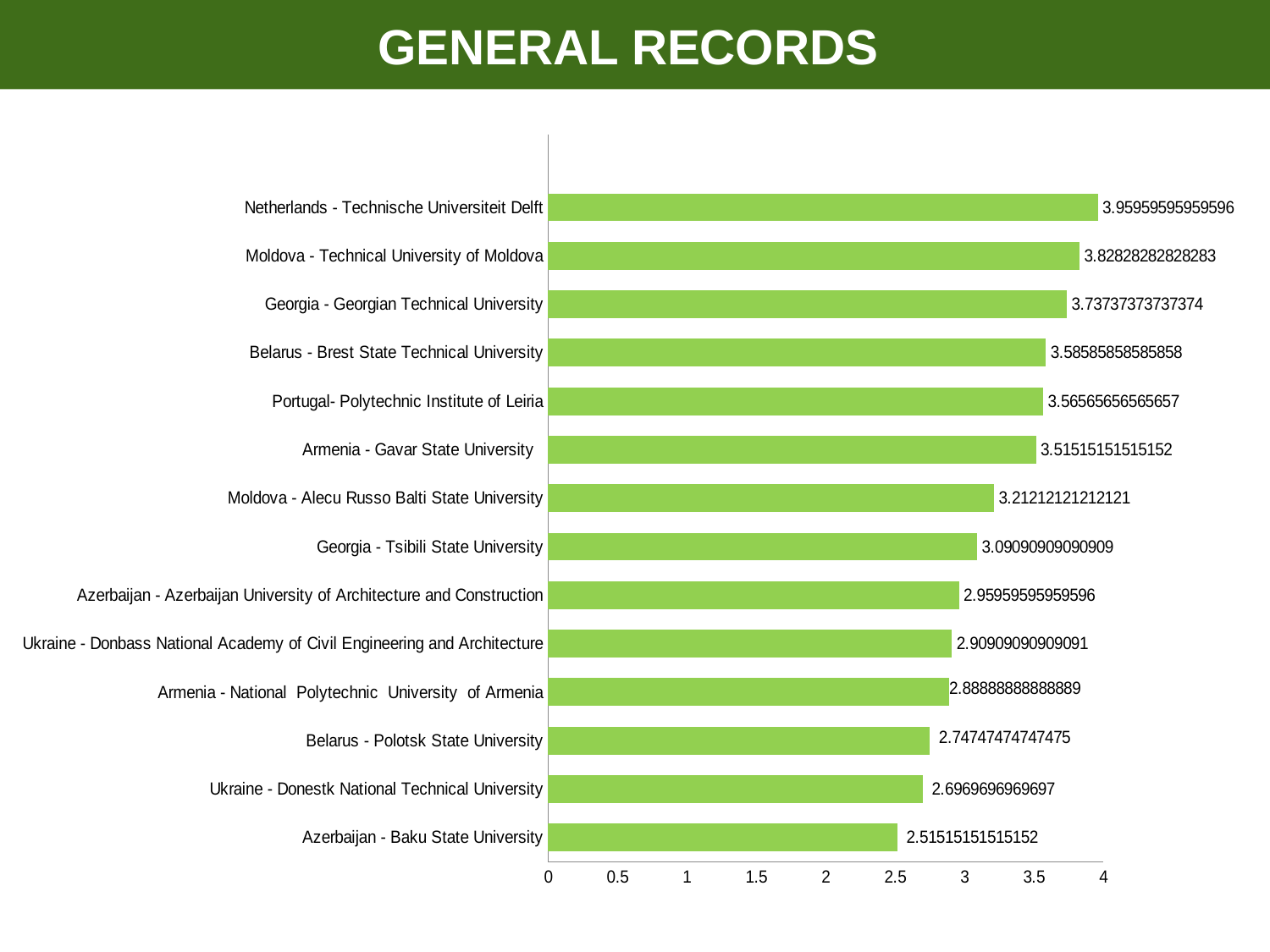

GENERAL RECORDS

### Chart

| Category |  |
|---|---|
| Azerbaijan - Baku State University | 2.515151515151515 |
| Ukraine - Donestk National Technical University | 2.696969696969697 |
| Belarus - Polotsk State University | 2.7474747474747496 |
| Armenia - National  Polytechnic  University  of Armenia | 2.8888888888888875 |
| Ukraine - Donbass National Academy of Civil Engineering and Architecture | 2.9090909090909087 |
| Azerbaijan - Azerbaijan University of Architecture and Construction | 2.95959595959596 |
| Georgia - Tsibili State University | 3.090909090909091 |
| Moldova - Alecu Russo Balti State University | 3.212121212121214 |
| Armenia - Gavar State University   | 3.51515151515152 |
| Portugal- Polytechnic Institute of Leiria | 3.5656565656565657 |
| Belarus - Brest State Technical University | 3.5858585858585843 |
| Georgia - Georgian Technical University | 3.737373737373739 |
| Moldova - Technical University of Moldova | 3.8282828282828283 |
| Netherlands - Technische Universiteit Delft | 3.95959595959596 |